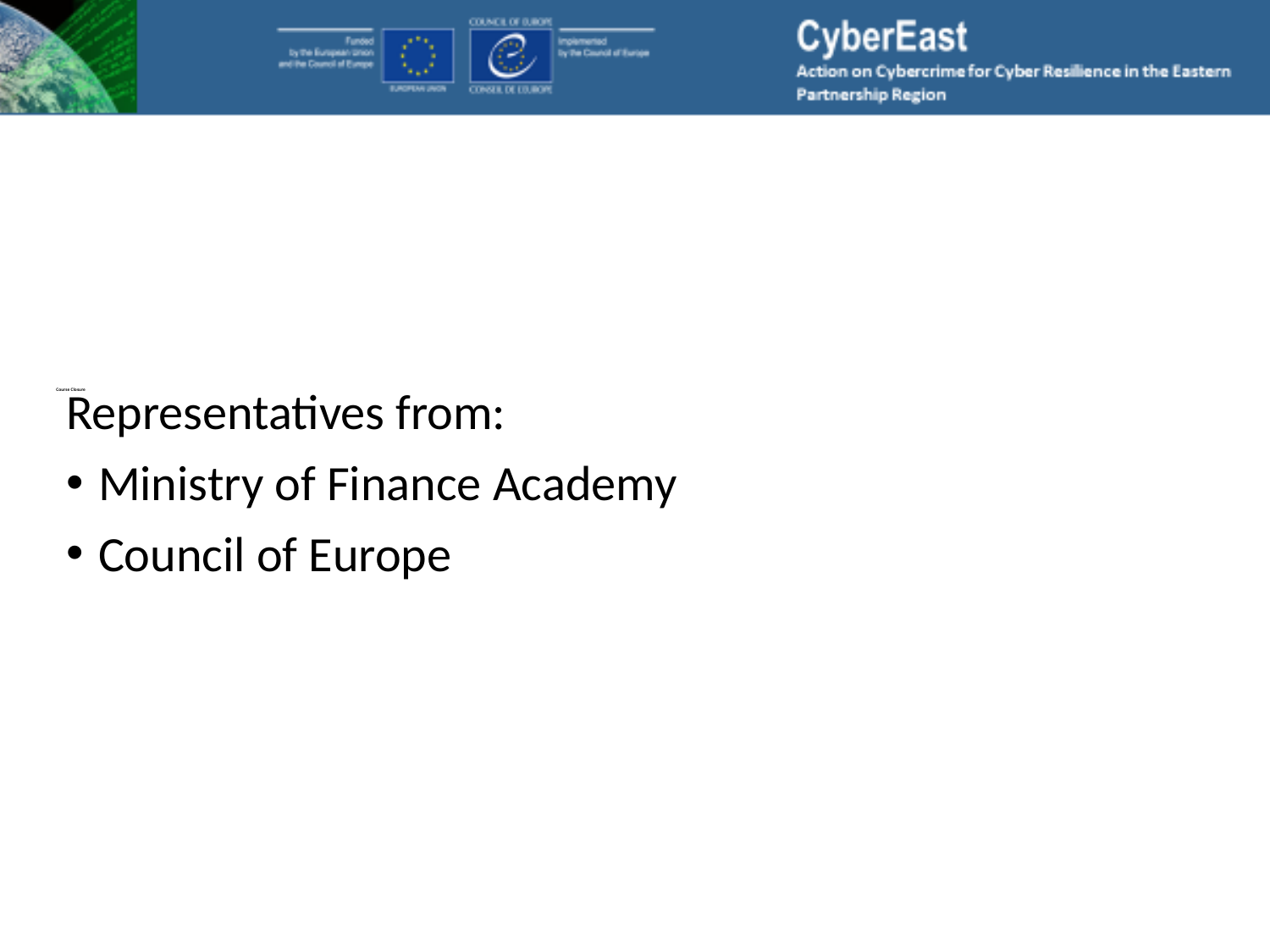

# Course Closure
Representatives from:
Ministry of Finance Academy
Council of Europe